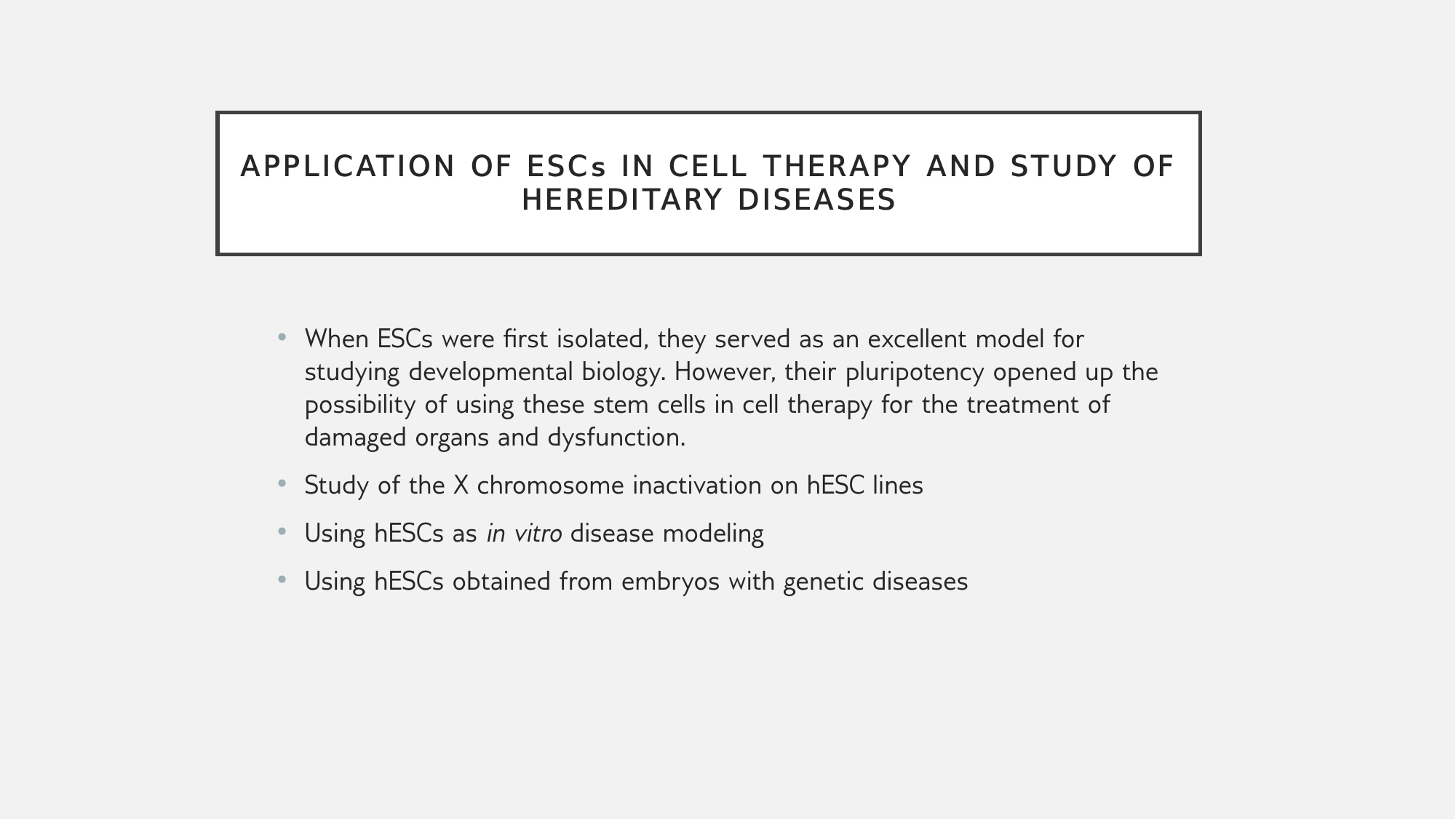

# APPLICATION OF ESCs IN CELL THERAPY AND STUDY of HEREDITARY DISEASES
When ESCs were first isolated, they served as an excellent model for studying developmental biology. However, their pluripotency opened up the possibility of using these stem cells in cell therapy for the treatment of damaged organs and dysfunction.
Study of the X chromosome inactivation on hESC lines
Using hESCs as in vitro disease modeling
Using hESCs obtained from embryos with genetic diseases